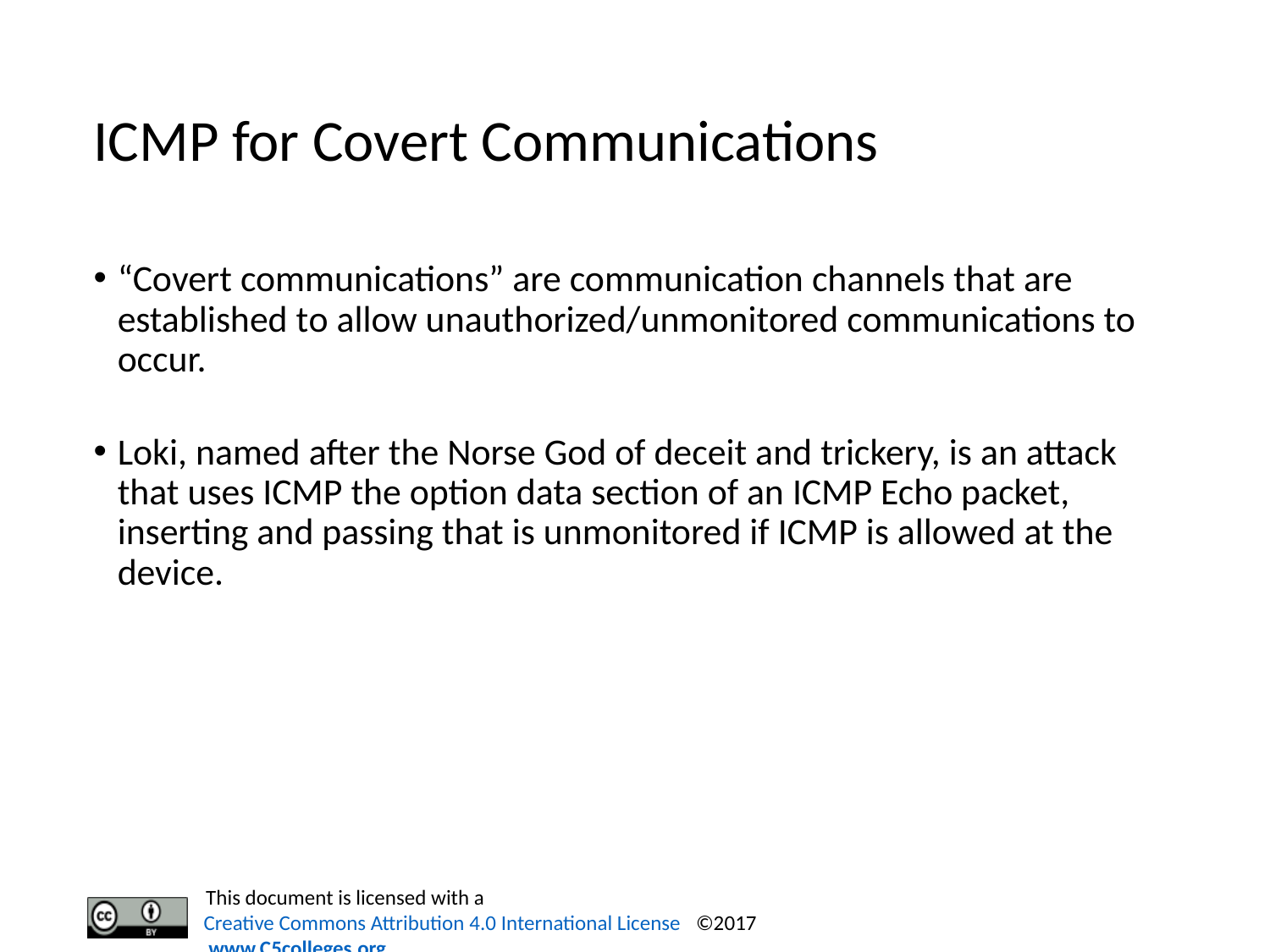

# ICMP for Covert Communications
“Covert communications” are communication channels that are established to allow unauthorized/unmonitored communications to occur.
Loki, named after the Norse God of deceit and trickery, is an attack that uses ICMP the option data section of an ICMP Echo packet, inserting and passing that is unmonitored if ICMP is allowed at the device.